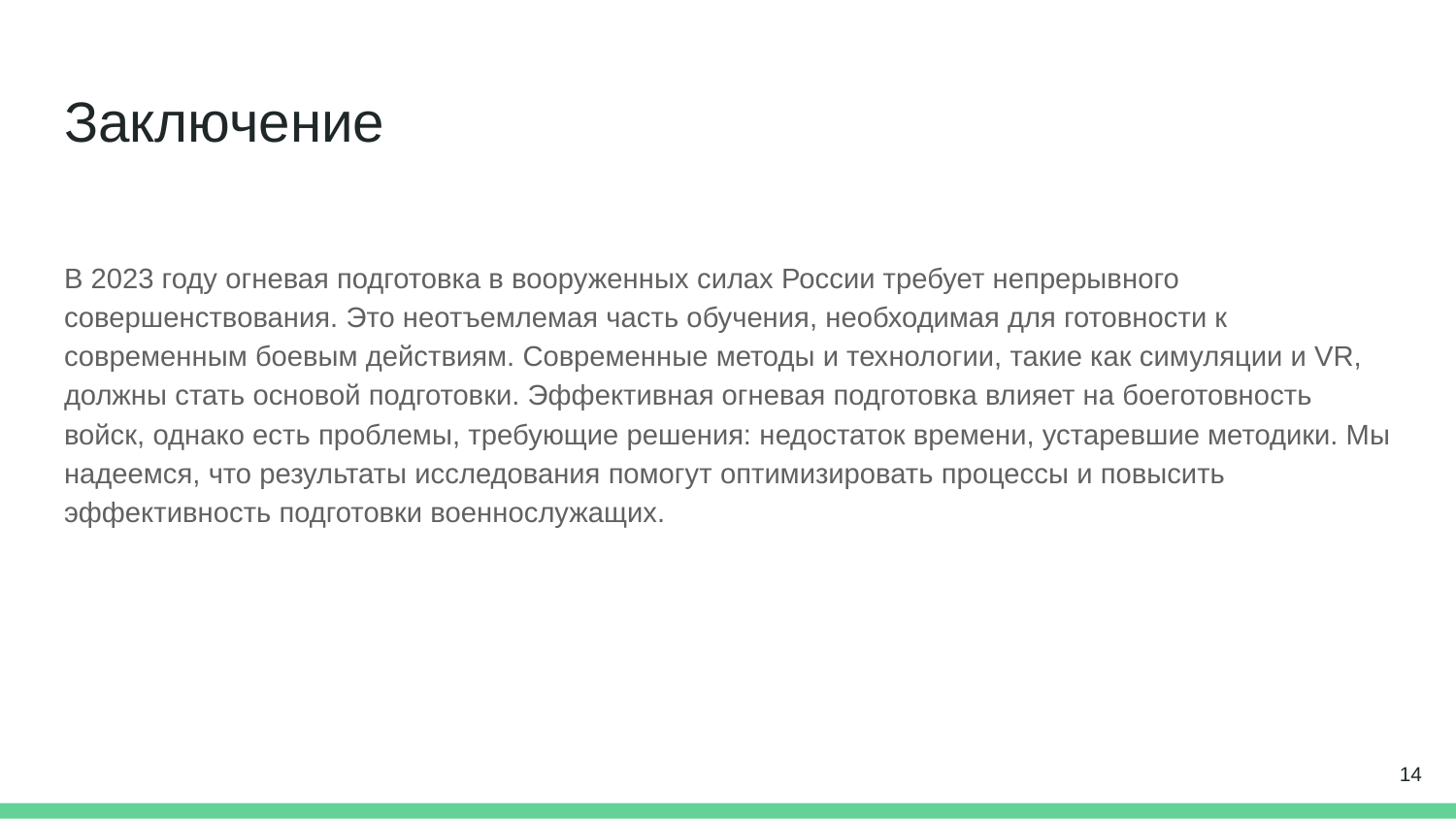

# Заключение
В 2023 году огневая подготовка в вооруженных силах России требует непрерывного совершенствования. Это неотъемлемая часть обучения, необходимая для готовности к современным боевым действиям. Современные методы и технологии, такие как симуляции и VR, должны стать основой подготовки. Эффективная огневая подготовка влияет на боеготовность войск, однако есть проблемы, требующие решения: недостаток времени, устаревшие методики. Мы надеемся, что результаты исследования помогут оптимизировать процессы и повысить эффективность подготовки военнослужащих.
14